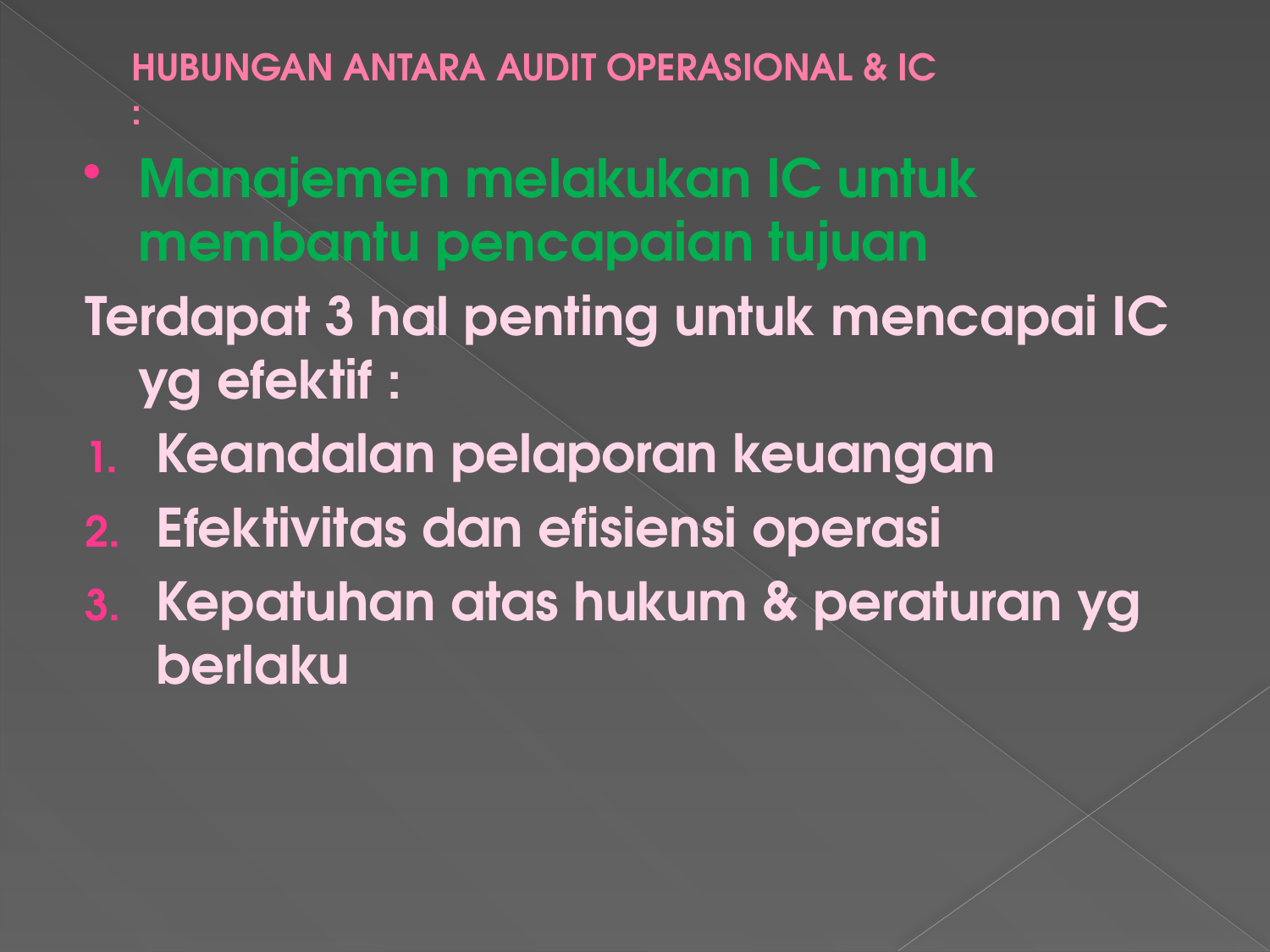

# HUBUNGAN ANTARA AUDIT OPERASIONAL & IC :
Manajemen melakukan IC untuk membantu pencapaian tujuan
Terdapat 3 hal penting untuk mencapai IC yg efektif :
Keandalan pelaporan keuangan
Efektivitas dan efisiensi operasi
Kepatuhan atas hukum & peraturan yg berlaku